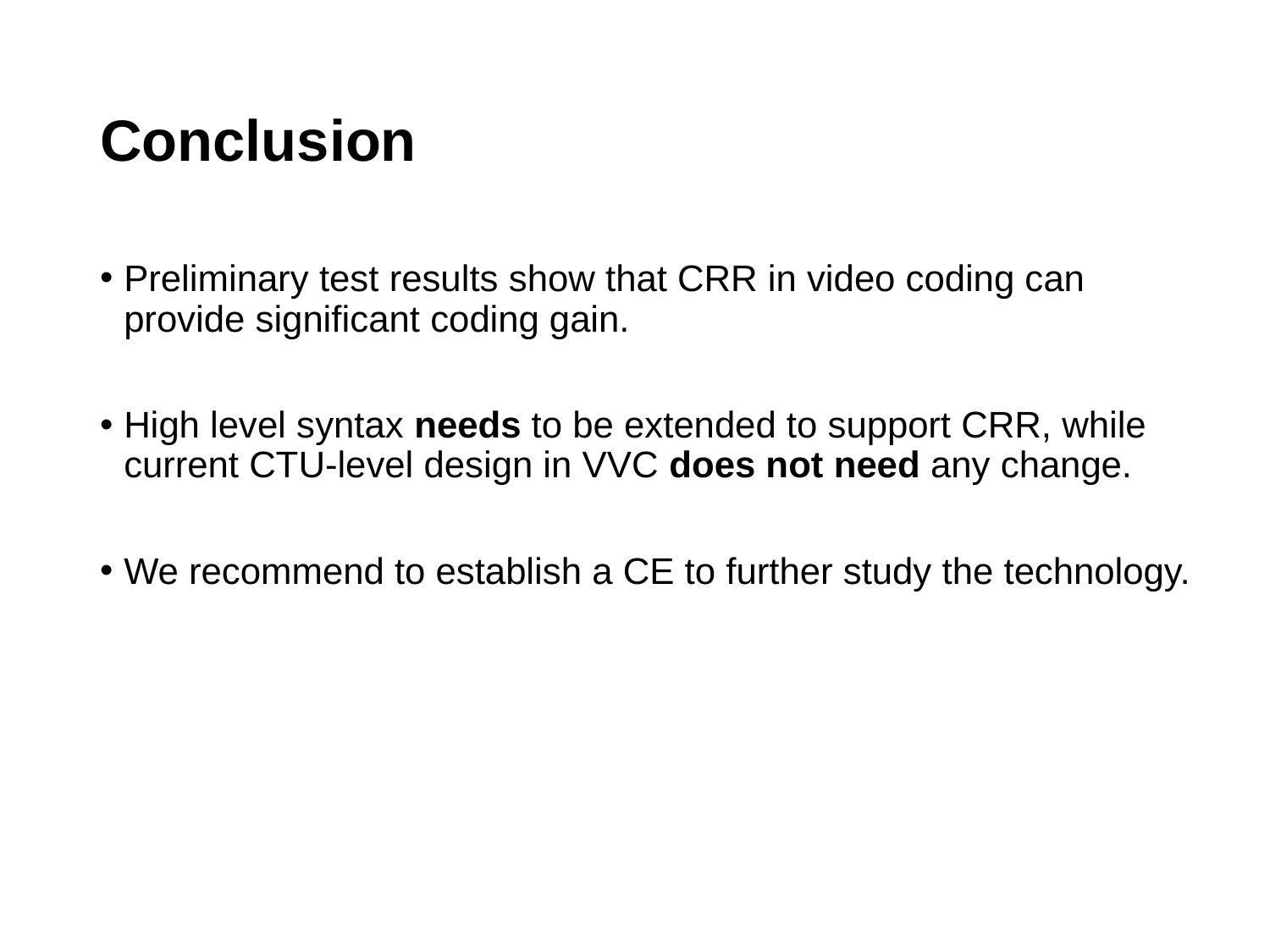

# Conclusion
Preliminary test results show that CRR in video coding can provide significant coding gain.

High level syntax needs to be extended to support CRR, while current CTU-level design in VVC does not need any change.

We recommend to establish a CE to further study the technology.